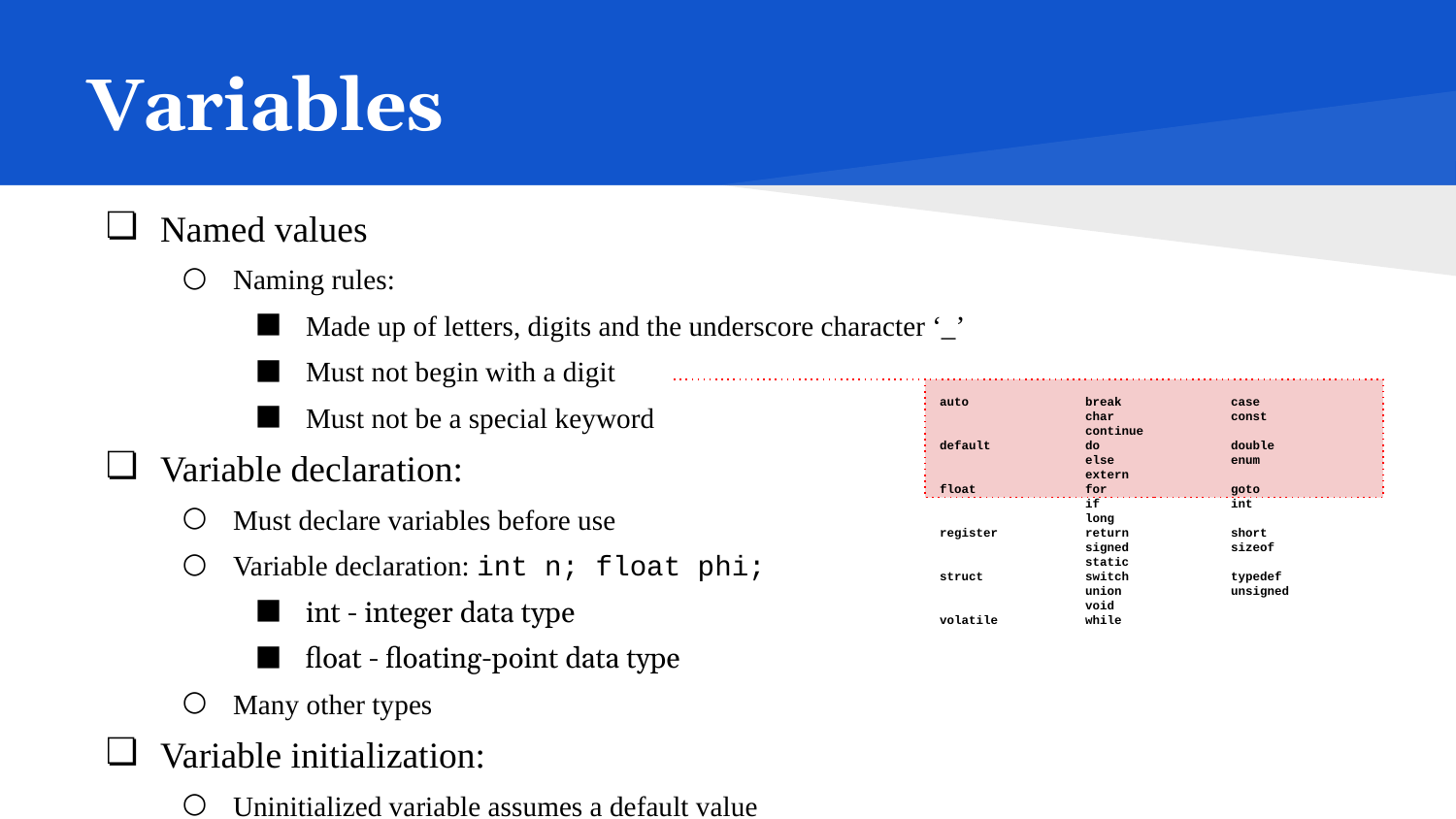

# Variables
Named values
Naming rules:
Made up of letters, digits and the underscore character ‘_’
Must not begin with a digit
Must not be a special keyword
Variable declaration:
Must declare variables before use
Variable declaration: int n; float phi;
int - integer data type
float - floating-point data type
Many other types
Variable initialization:
Uninitialized variable assumes a default value
Variables initialized via assignment operator: n = 3;
Can also be initialized at declaration: float phi = 1.6180339887;
Can declare/initialize multiple variables at once: int a, b, c = 0, d = 4;
auto	break	case	char	const	continue
default	do	double	else	enum	extern
float	for	goto	if	int	long
register	return	short	signed	sizeof	static
struct	switch	typedef	union	unsigned	void
volatile	while